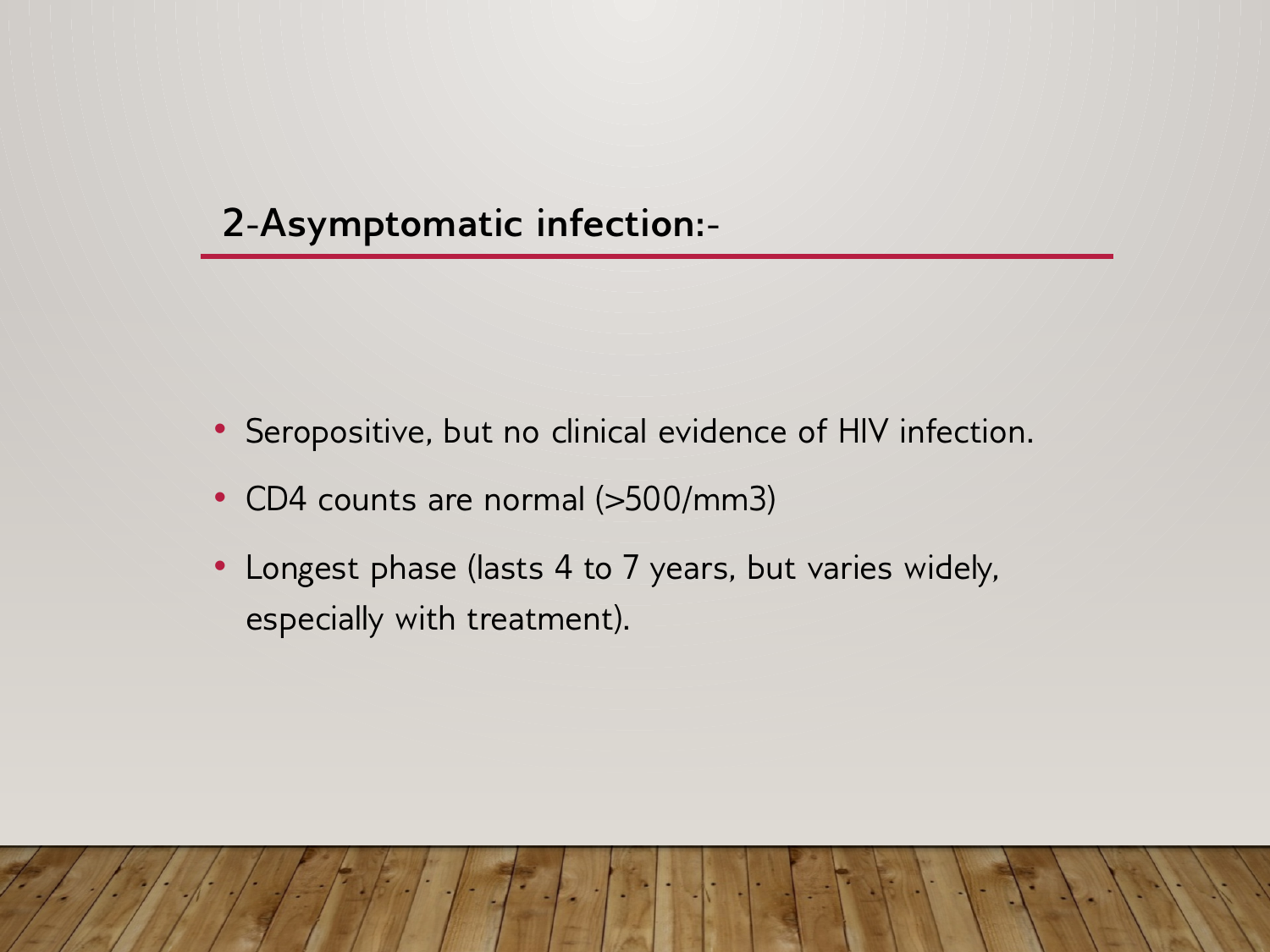

2-Asymptomatic infection:-

Seropositive, but no clinical evidence of HIV infection.
CD4 counts are normal (>500/mm3)
Longest phase (lasts 4 to 7 years, but varies widely, especially with treatment).